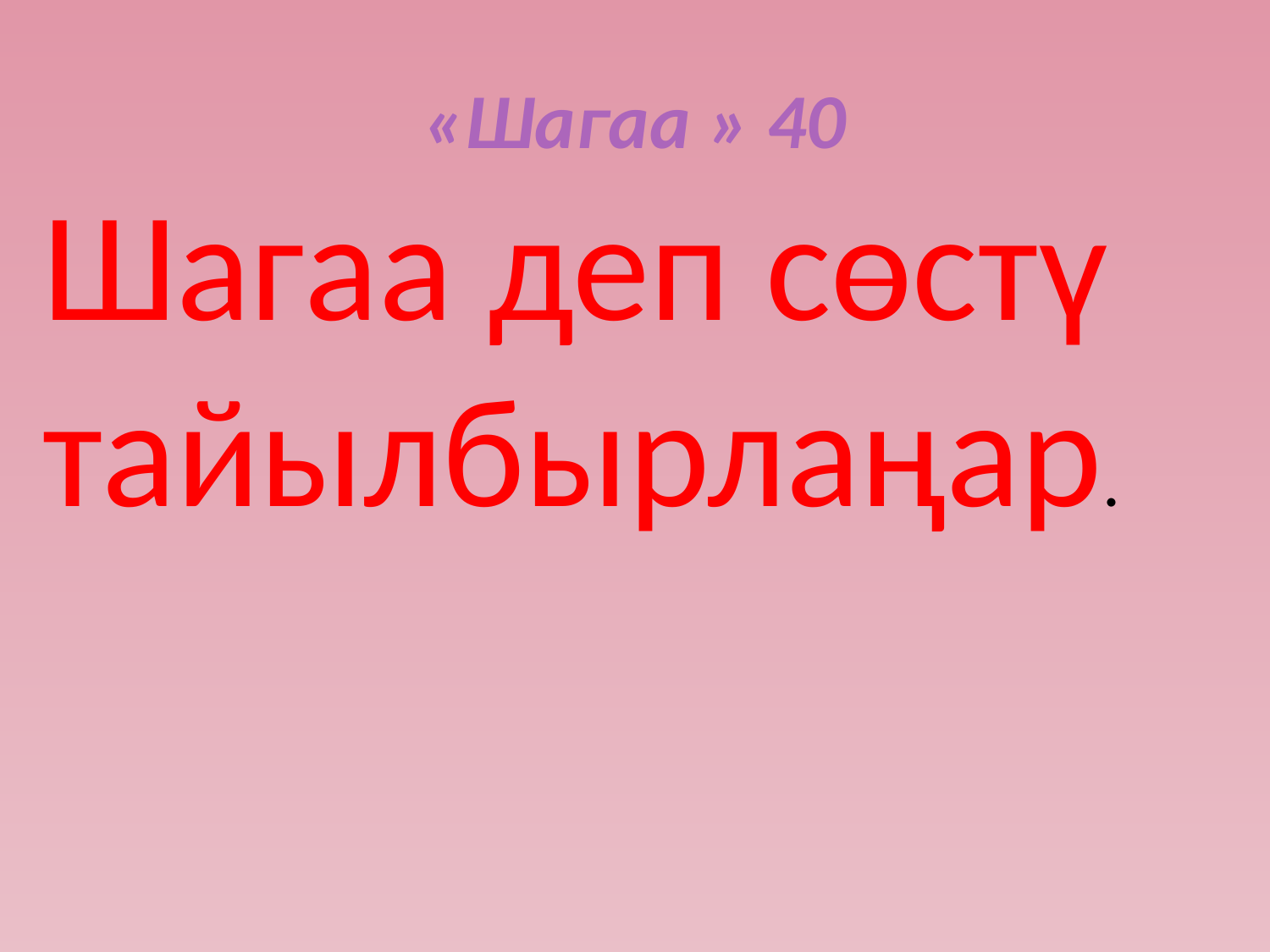

# «Шагаа » 40
Шагаа деп сөстү тайылбырлаңар.